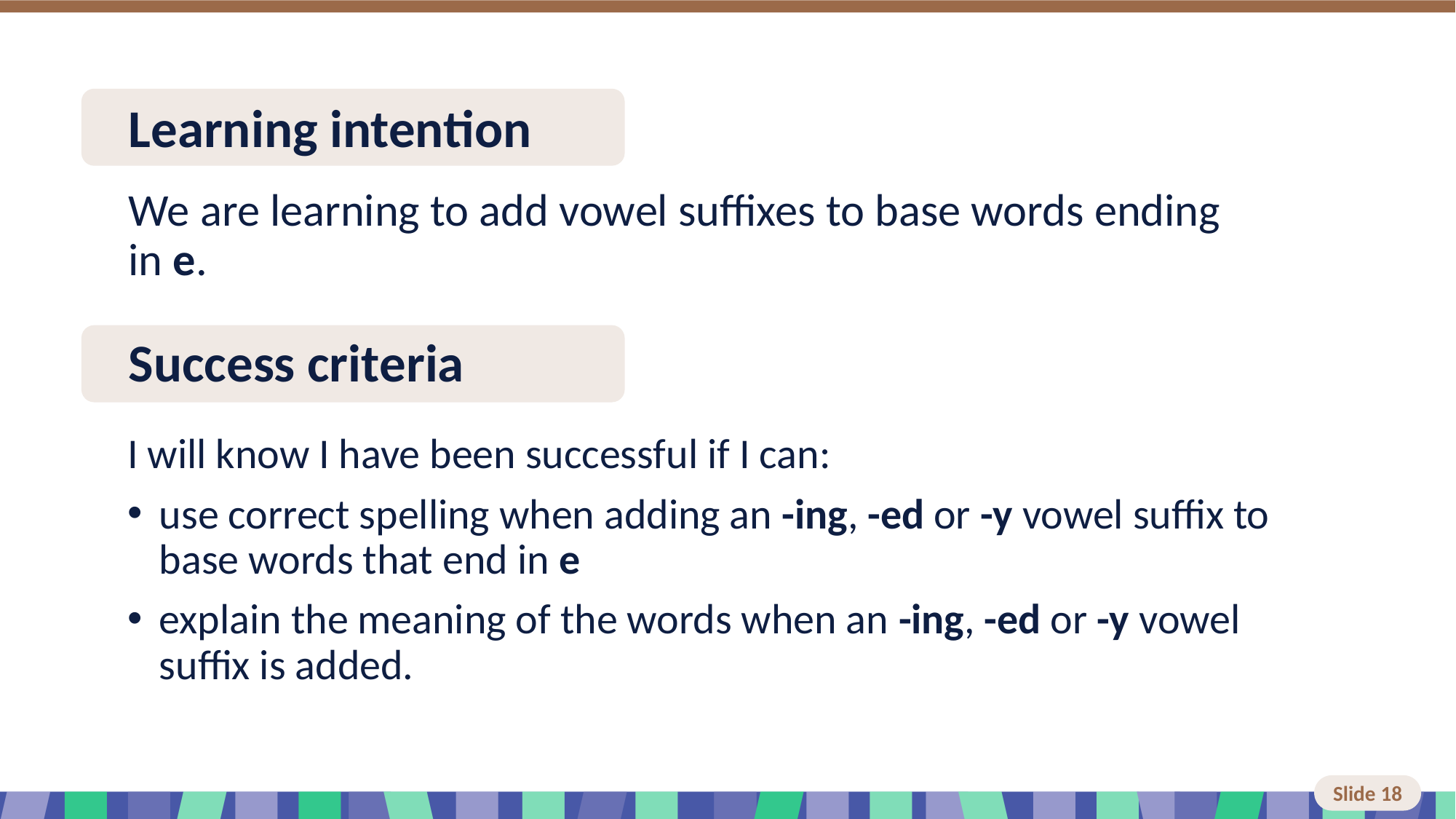

# Learning intention
We are learning to add vowel suffixes to base words ending in e.
Success criteria
I will know I have been successful if I can:
use correct spelling when adding an -ing, -ed or -y vowel suffix to base words that end in e
explain the meaning of the words when an -ing, -ed or -y vowel suffix is added.